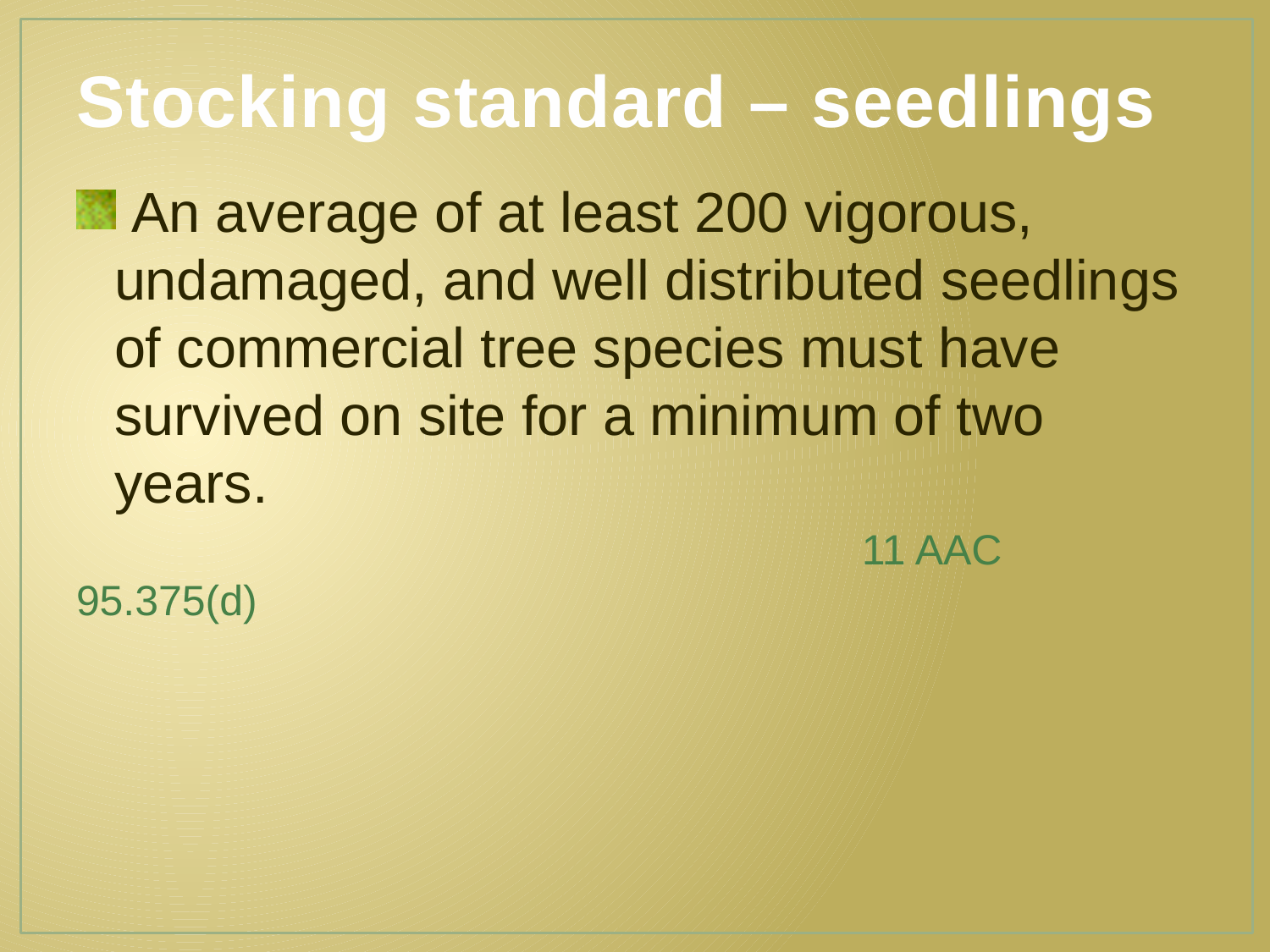

# Stocking standard – seedlings
 An average of at least 200 vigorous, undamaged, and well distributed seedlings of commercial tree species must have survived on site for a minimum of two years.
						  11 AAC 95.375(d)